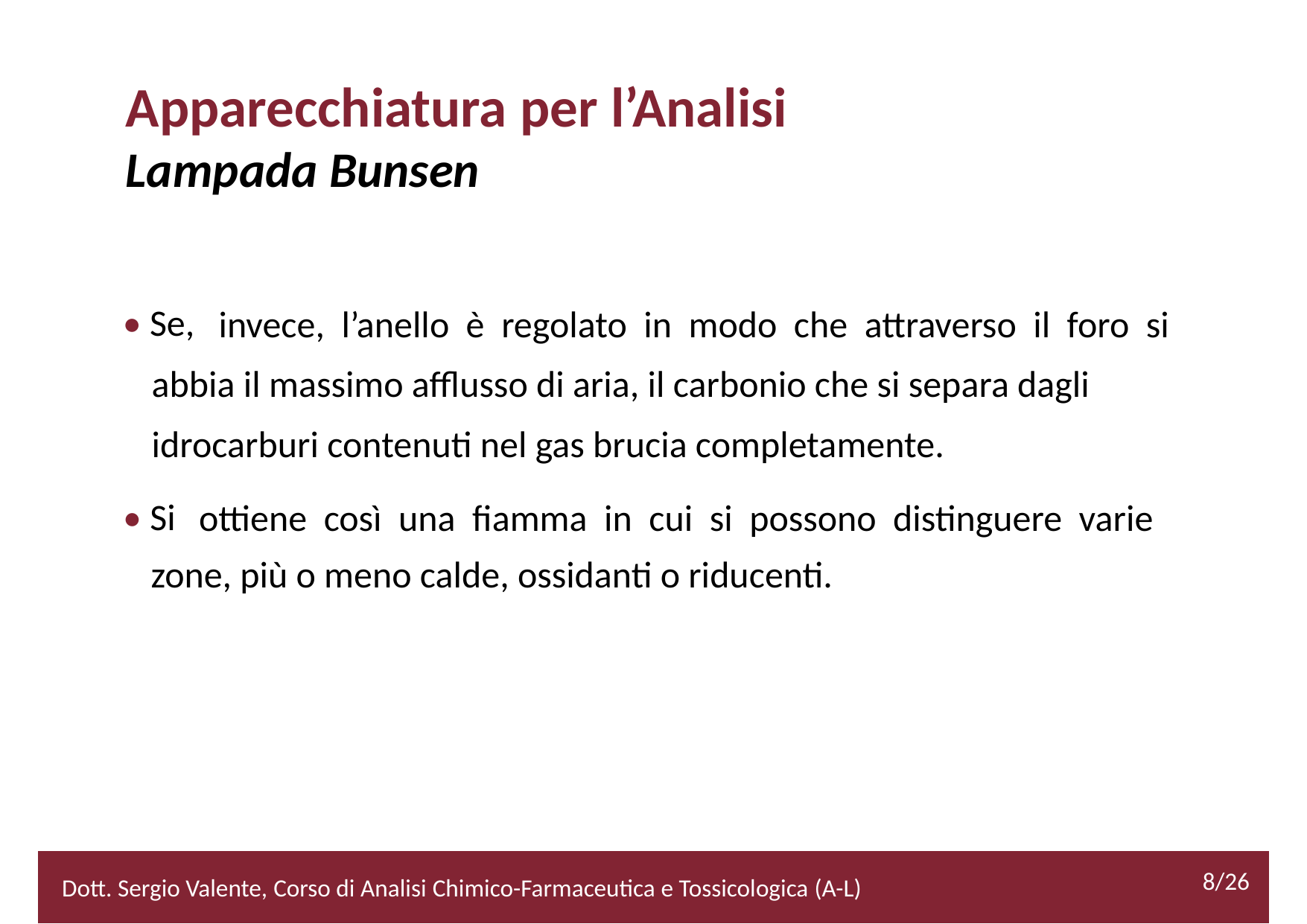

Apparecchiatura per l’Analisi
Lampada Bunsen
• Se,
invece,  l’anello  è  regolato  in  modo  che  attraverso  il  foro  si
abbia il massimo afflusso di aria, il carbonio che si separa dagli

idrocarburi contenuti nel gas brucia completamente.
• Si
ottiene  così  una  fiamma  in  cui  si  possono  distinguere  varie
zone, più o meno calde, ossidanti o riducenti.

8/26
2/52
Dott. Sergio Valente, Corso di Analisi Chimico-Farmaceutica e Tossicologica (A-L)